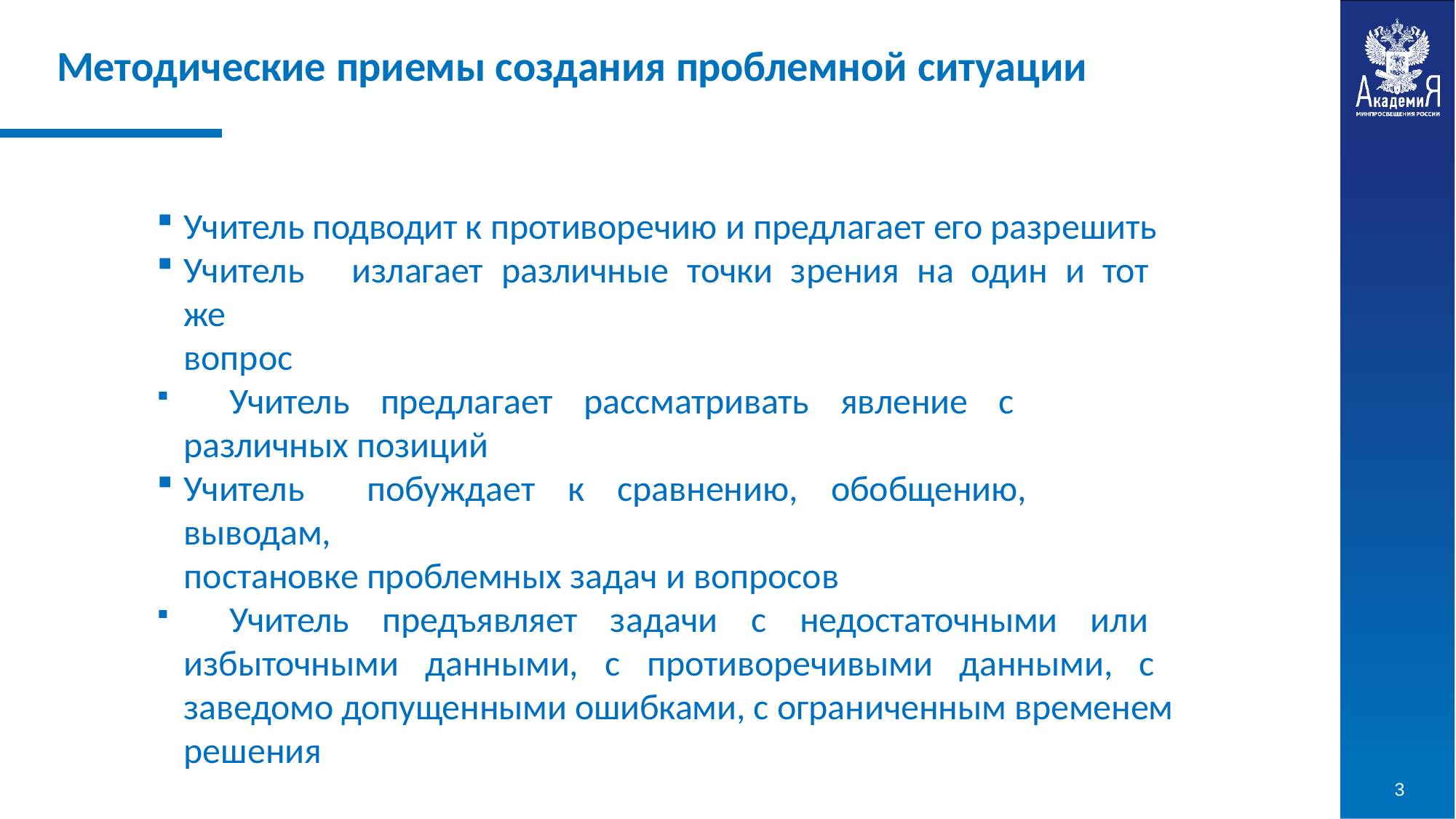

# Методические приемы создания проблемной ситуации
Учитель подводит к противоречию и предлагает его разрешить
Учитель	излагает	различные	точки	зрения	на	один	и	тот	же
вопрос
	Учитель	предлагает	рассматривать	явление	с	различных позиций
Учитель	побуждает	к	сравнению,	обобщению,	выводам,
постановке проблемных задач и вопросов
	Учитель предъявляет задачи с недостаточными или  избыточными данными, с противоречивыми данными, с  заведомо допущенными ошибками, с ограниченным временем  решения
3